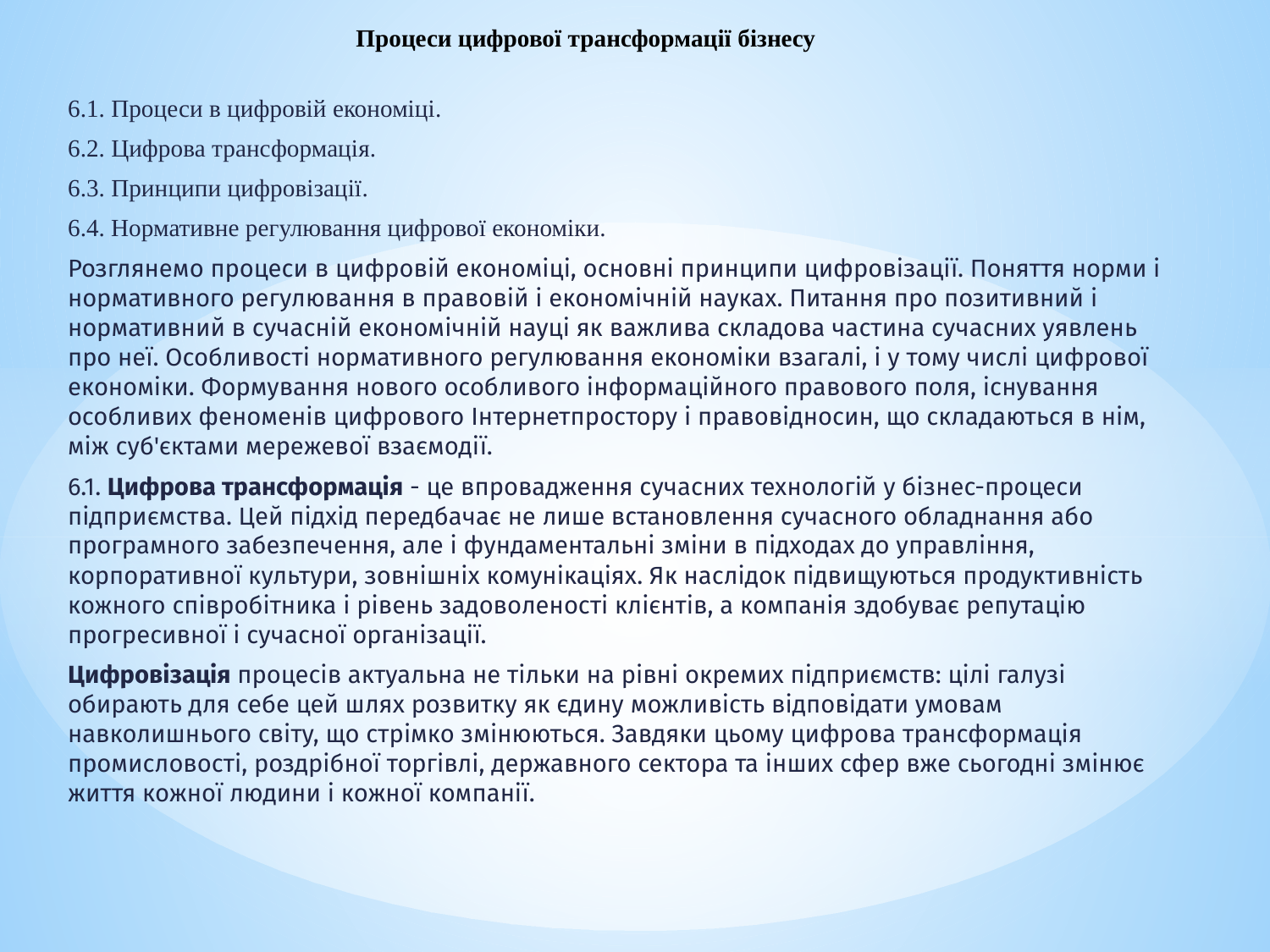

# Процеси цифрової трансформації бізнесу
6.1. Процеси в цифровій економіці.
6.2. Цифрова трансформація.
6.3. Принципи цифровізації.
6.4. Нормативне регулювання цифрової економіки.
Розглянемо процеси в цифровій економіці, основні принципи цифровізації. Поняття норми і нормативного регулювання в правовій і економічній науках. Питання про позитивний і нормативний в сучасній економічній науці як важлива складова частина сучасних уявлень про неї. Особливості нормативного регулювання економіки взагалі, і у тому числі цифрової економіки. Формування нового особливого інформаційного правового поля, існування особливих феноменів цифрового Інтернетпростору і правовідносин, що складаються в нім, між суб'єктами мережевої взаємодії.
6.1. Цифрова трансформація - це впровадження сучасних технологій у бізнес-процеси підприємства. Цей підхід передбачає не лише встановлення сучасного обладнання або програмного забезпечення, але і фундаментальні зміни в підходах до управління, корпоративної культури, зовнішніх комунікаціях. Як наслідок підвищуються продуктивність кожного співробітника і рівень задоволеності клієнтів, а компанія здобуває репутацію прогресивної і сучасної організації.
Цифровізація процесів актуальна не тільки на рівні окремих підприємств: цілі галузі обирають для себе цей шлях розвитку як єдину можливість відповідати умовам навколишнього світу, що стрімко змінюються. Завдяки цьому цифрова трансформація промисловості, роздрібної торгівлі, державного сектора та інших сфер вже сьогодні змінює життя кожної людини і кожної компанії.